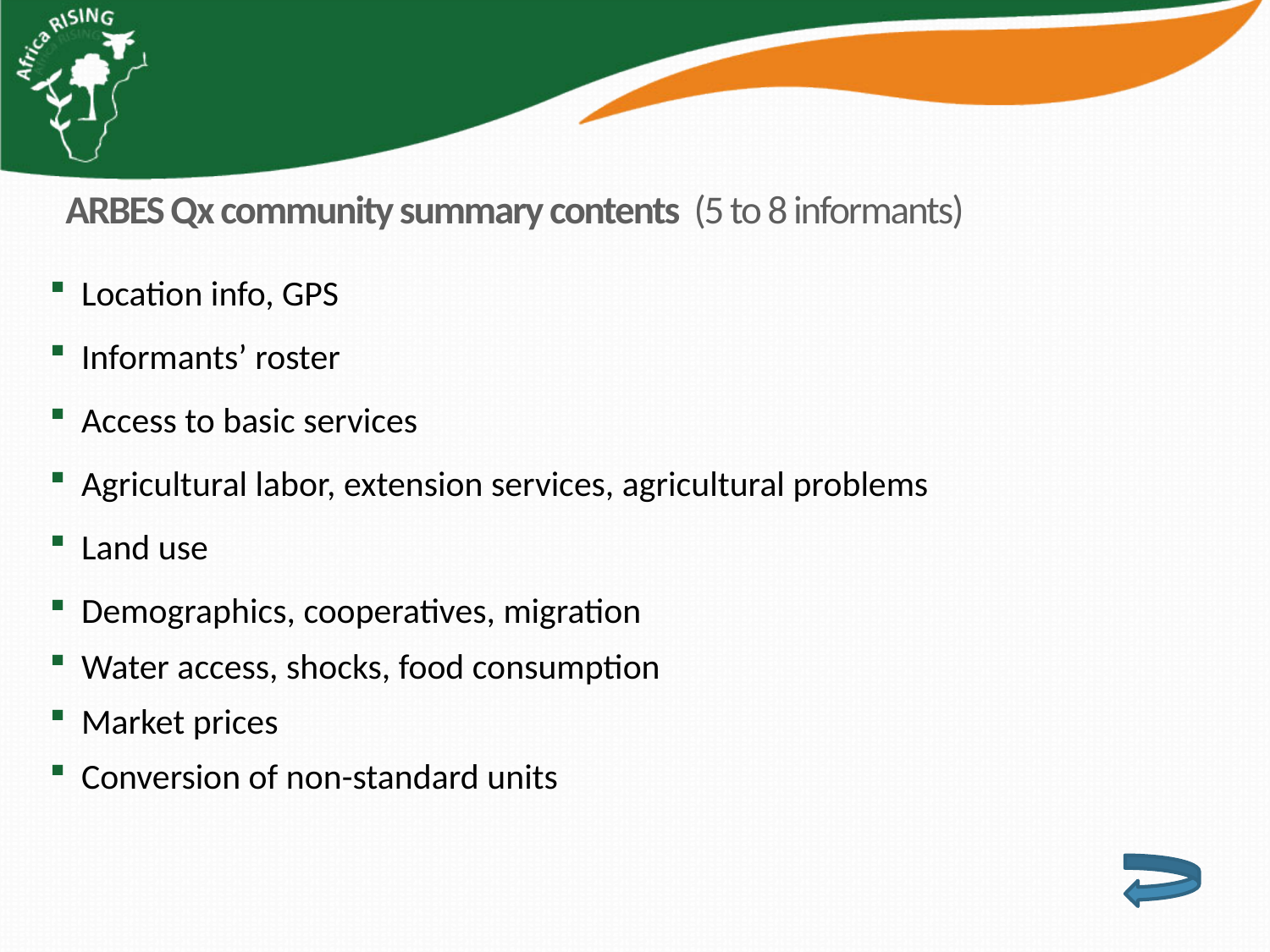

# ARBES Qx community summary contents (5 to 8 informants)
Location info, GPS
Informants’ roster
Access to basic services
Agricultural labor, extension services, agricultural problems
Land use
Demographics, cooperatives, migration
Water access, shocks, food consumption
Market prices
Conversion of non-standard units